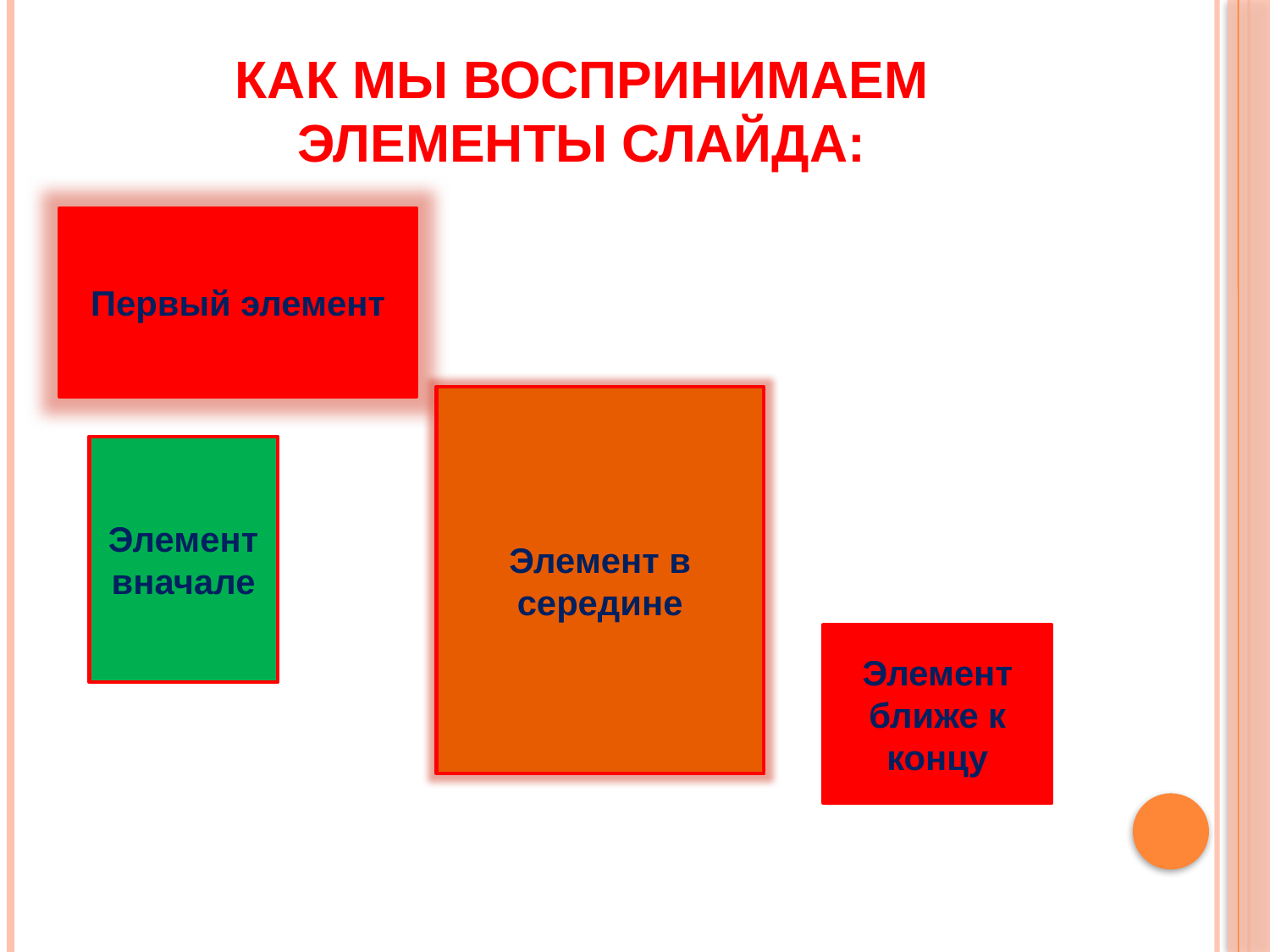

# Как мы воспринимаем элементы слайда:

Первый элемент
Элемент в середине
Элемент вначале
Элемент ближе к концу